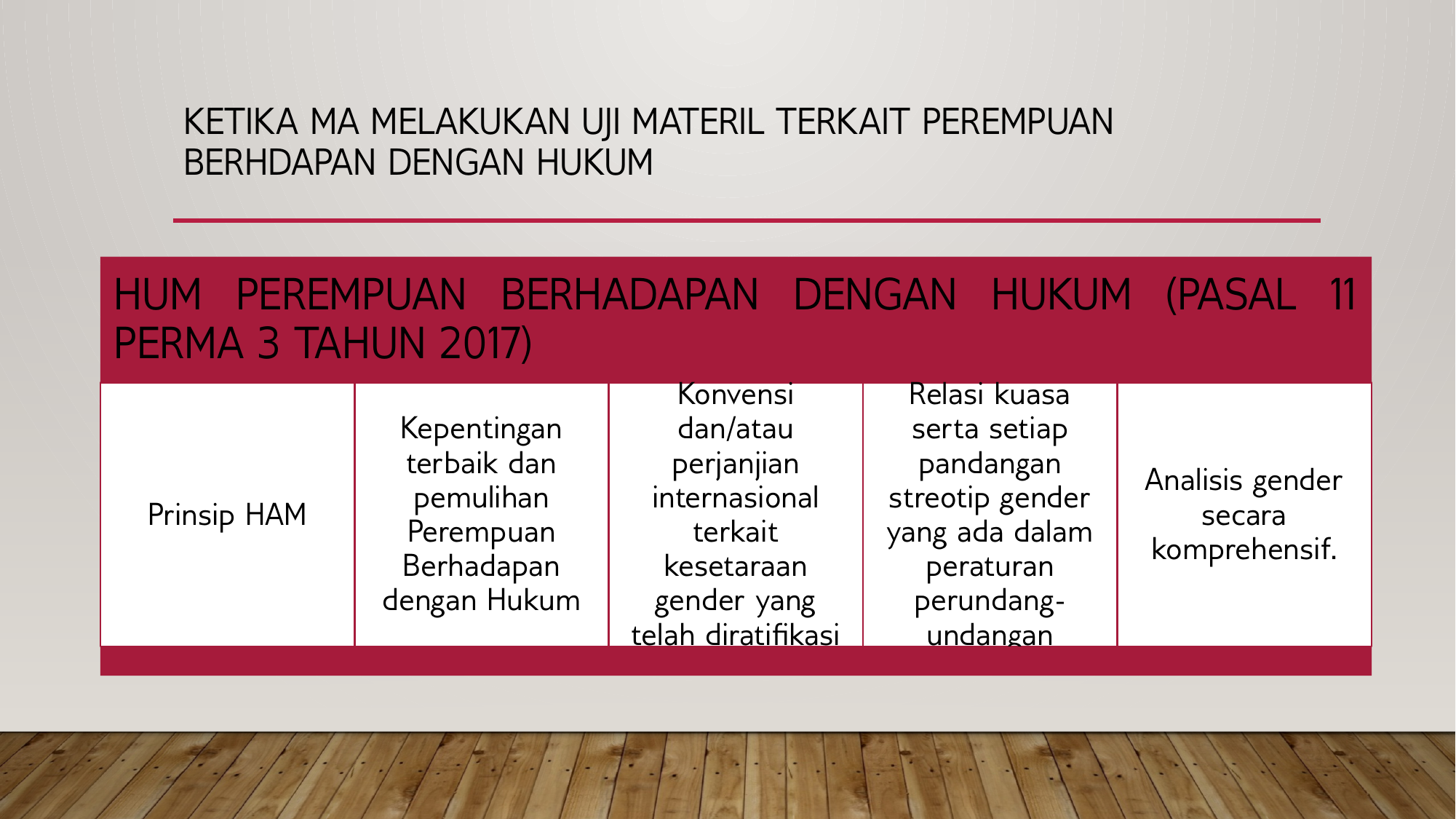

# Ketika ma melakukan uji materil terkait perempuan berhdapan dengan hukum
HUM PEREMPUAN BERHADAPAN DENGAN HUKUM (PASAL 11 PERMA 3 TAHUN 2017)
Prinsip HAM
Kepentingan terbaik dan pemulihan Perempuan Berhadapan dengan Hukum
Konvensi dan/atau perjanjian internasional terkait kesetaraan gender yang telah diratifikasi
Relasi kuasa serta setiap pandangan streotip gender yang ada dalam peraturan perundang-undangan
Analisis gender secara komprehensif.